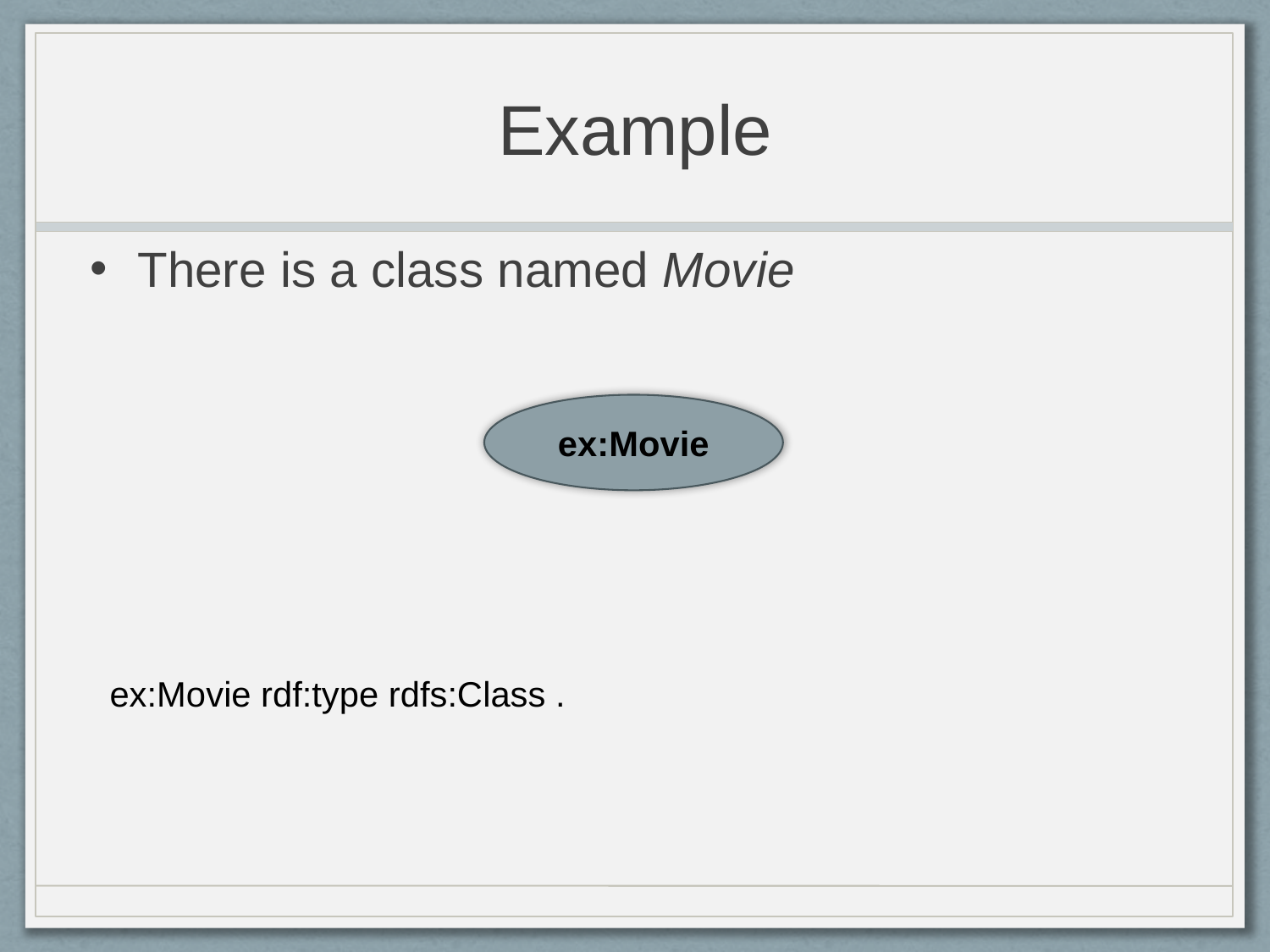

# Example
There is a class named Movie
ex:Movie
ex:Movie rdf:type rdfs:Class .